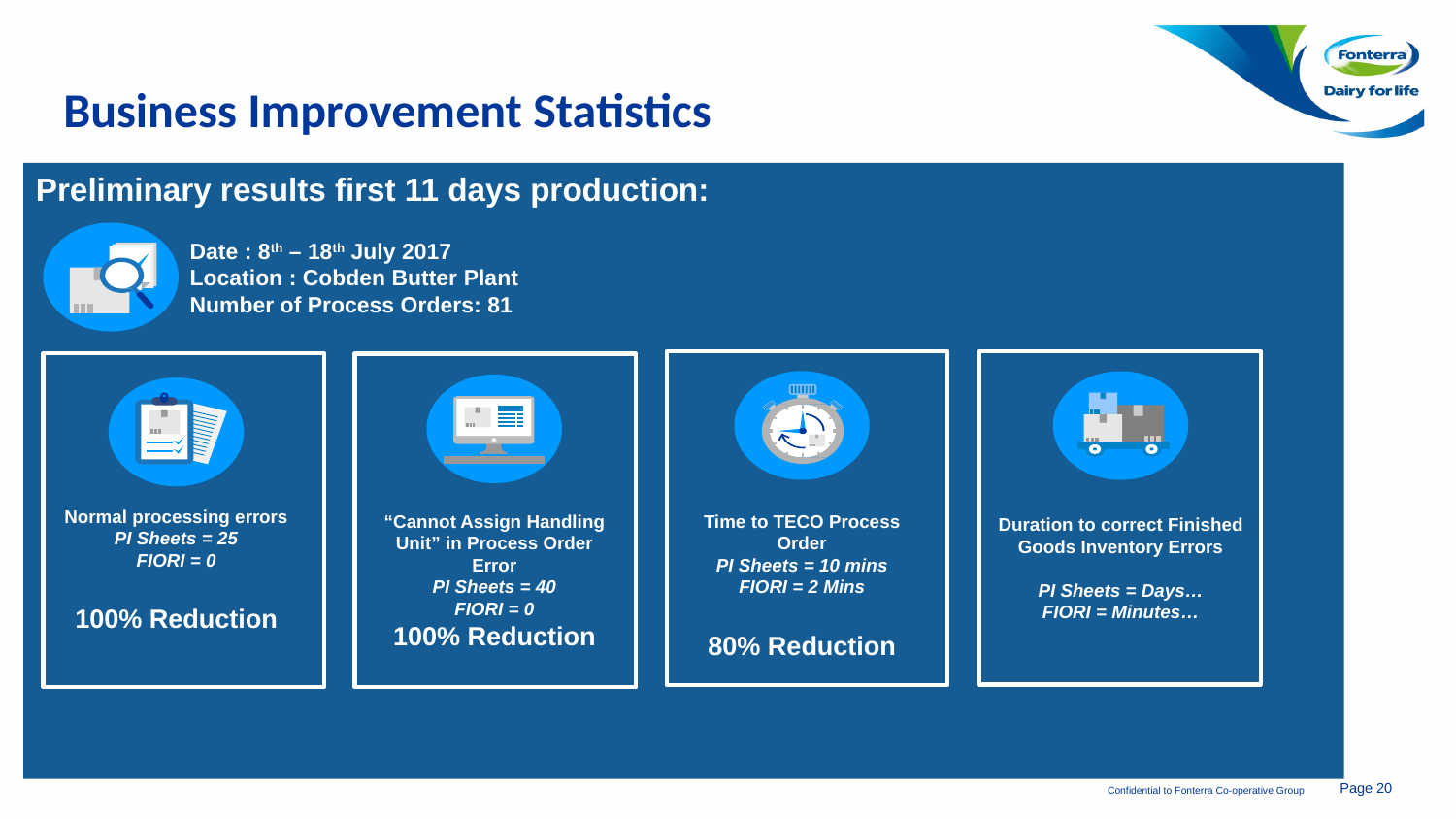

# Business Improvement Statistics
Preliminary results first 11 days production:

Date : 8th – 18th July 2017
Location : Cobden Butter Plant
Number of Process Orders: 81

Duration to correct Finished Goods Inventory Errors

PI Sheets = Days…
FIORI = Minutes…

Time to TECO Process Order
PI Sheets = 10 mins
FIORI = 2 Mins

80% Reduction

Normal processing errors
PI Sheets = 25
FIORI = 0

100% Reduction

“Cannot Assign Handling Unit” in Process Order Error
PI Sheets = 40
FIORI = 0
100% Reduction